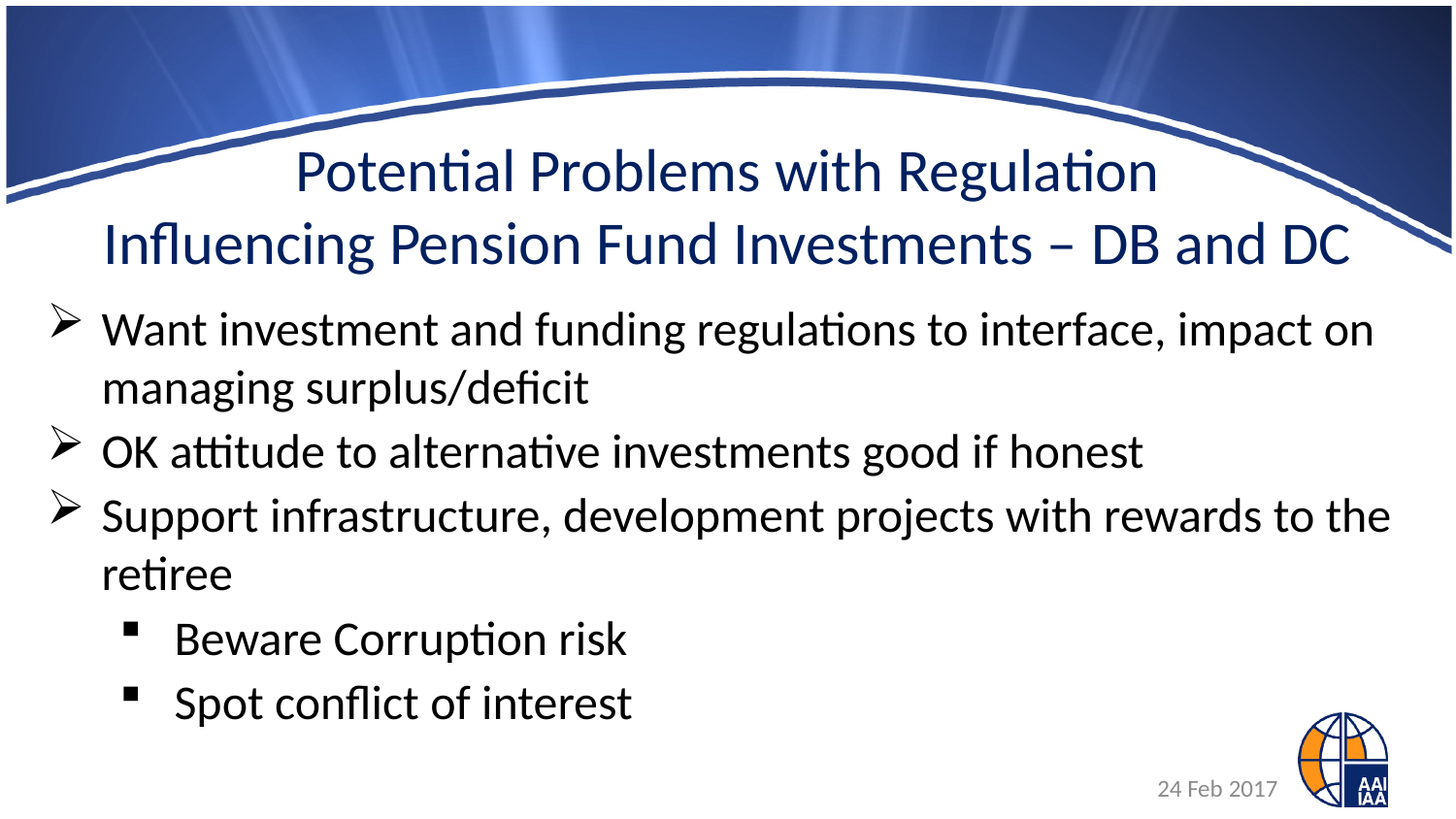

# Potential Problems with Regulation Influencing Pension Fund Investments – DB and DC
Want investment and funding regulations to interface, impact on managing surplus/deficit
OK attitude to alternative investments good if honest
Support infrastructure, development projects with rewards to the retiree
Beware Corruption risk
Spot conflict of interest
24 Feb 2017